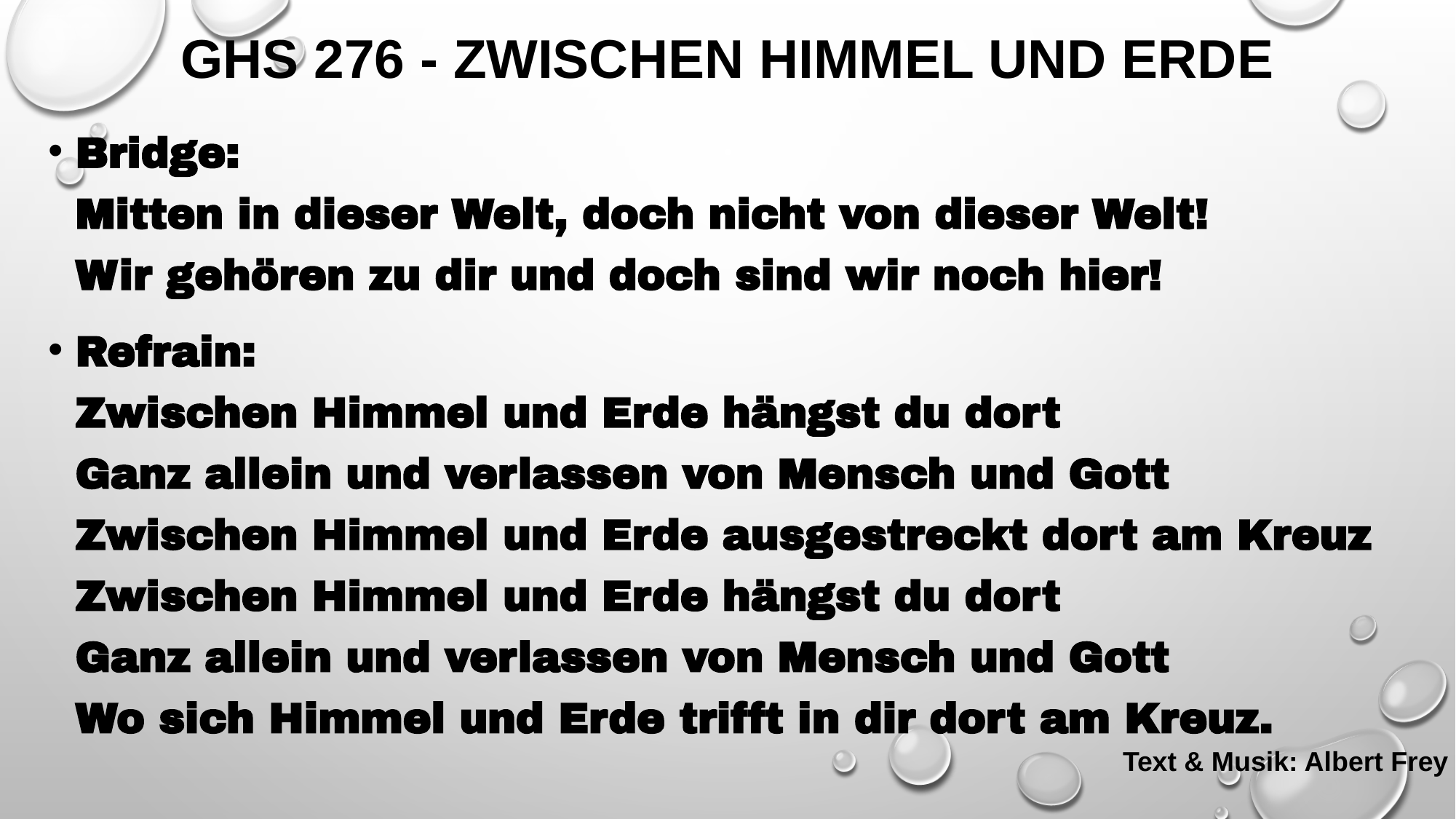

# GHS 276 - Zwischen Himmel und Erde
Bridge:
Mitten in dieser Welt, doch nicht von dieser Welt!
Wir gehören zu dir und doch sind wir noch hier!
Refrain:
Zwischen Himmel und Erde hängst du dort
Ganz allein und verlassen von Mensch und Gott
Zwischen Himmel und Erde ausgestreckt dort am Kreuz
Zwischen Himmel und Erde hängst du dort
Ganz allein und verlassen von Mensch und Gott
Wo sich Himmel und Erde trifft in dir dort am Kreuz.
Text & Musik: Albert Frey